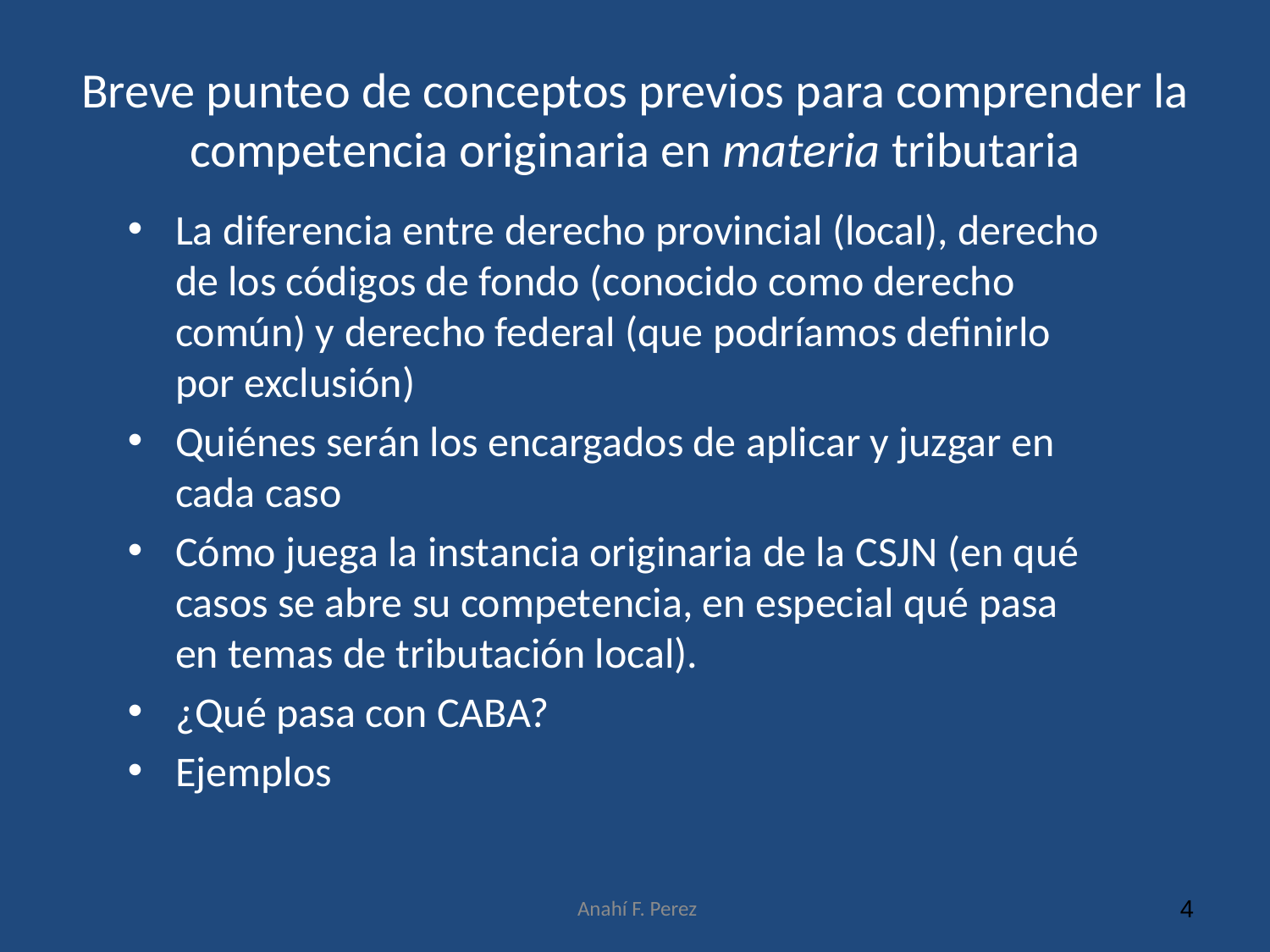

# Breve punteo de conceptos previos para comprender la competencia originaria en materia tributaria
La diferencia entre derecho provincial (local), derecho de los códigos de fondo (conocido como derecho común) y derecho federal (que podríamos definirlo por exclusión)
Quiénes serán los encargados de aplicar y juzgar en cada caso
Cómo juega la instancia originaria de la CSJN (en qué casos se abre su competencia, en especial qué pasa en temas de tributación local).
¿Qué pasa con CABA?
Ejemplos
 Anahí F. Perez
4